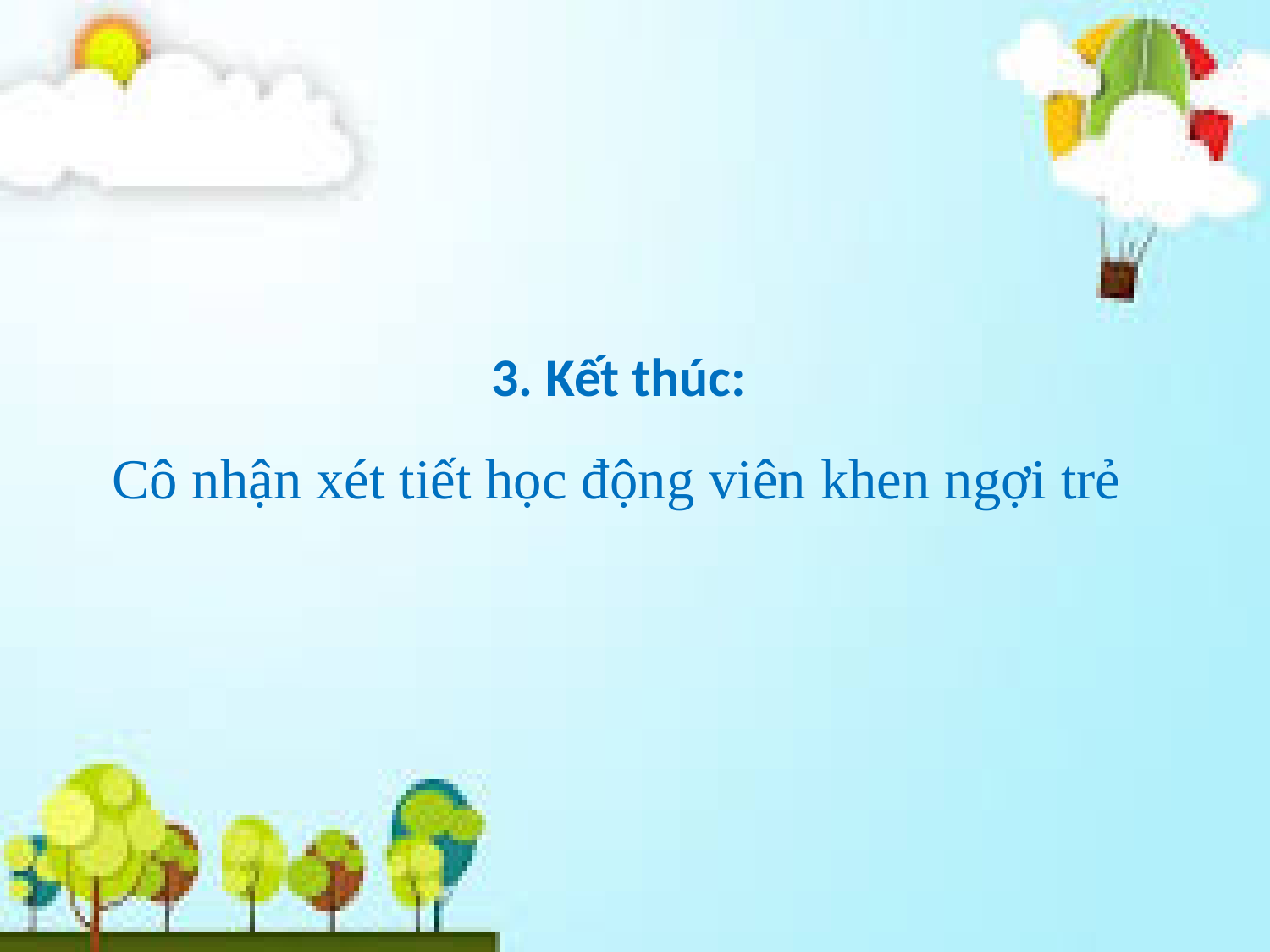

# 3. Kết thúc:
 Cô nhận xét tiết học động viên khen ngợi trẻ